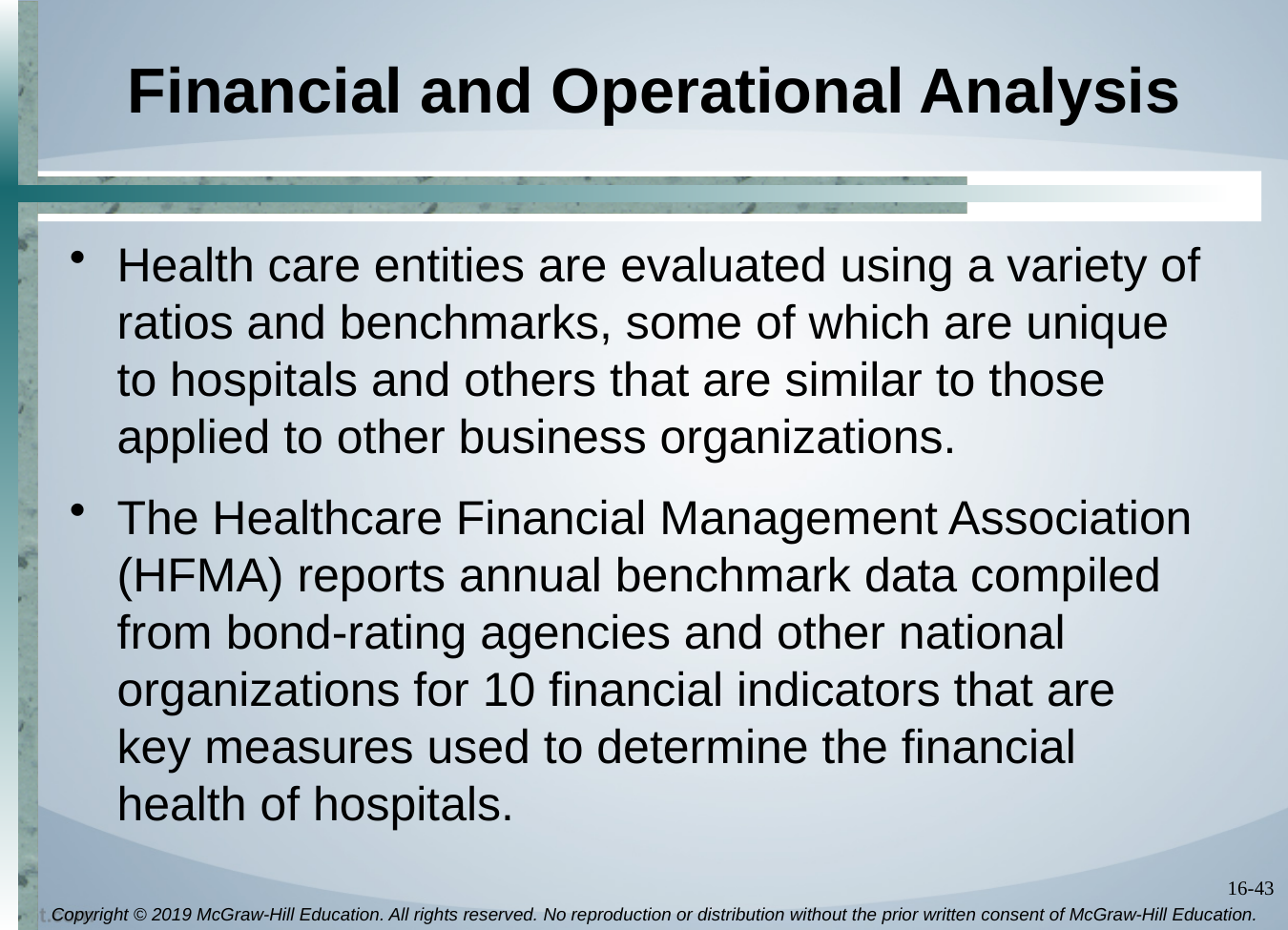

# Financial and Operational Analysis
Health care entities are evaluated using a variety of ratios and benchmarks, some of which are unique to hospitals and others that are similar to those applied to other business organizations.
The Healthcare Financial Management Association (HFMA) reports annual benchmark data compiled from bond-rating agencies and other national organizations for 10 financial indicators that are key measures used to determine the financial health of hospitals.